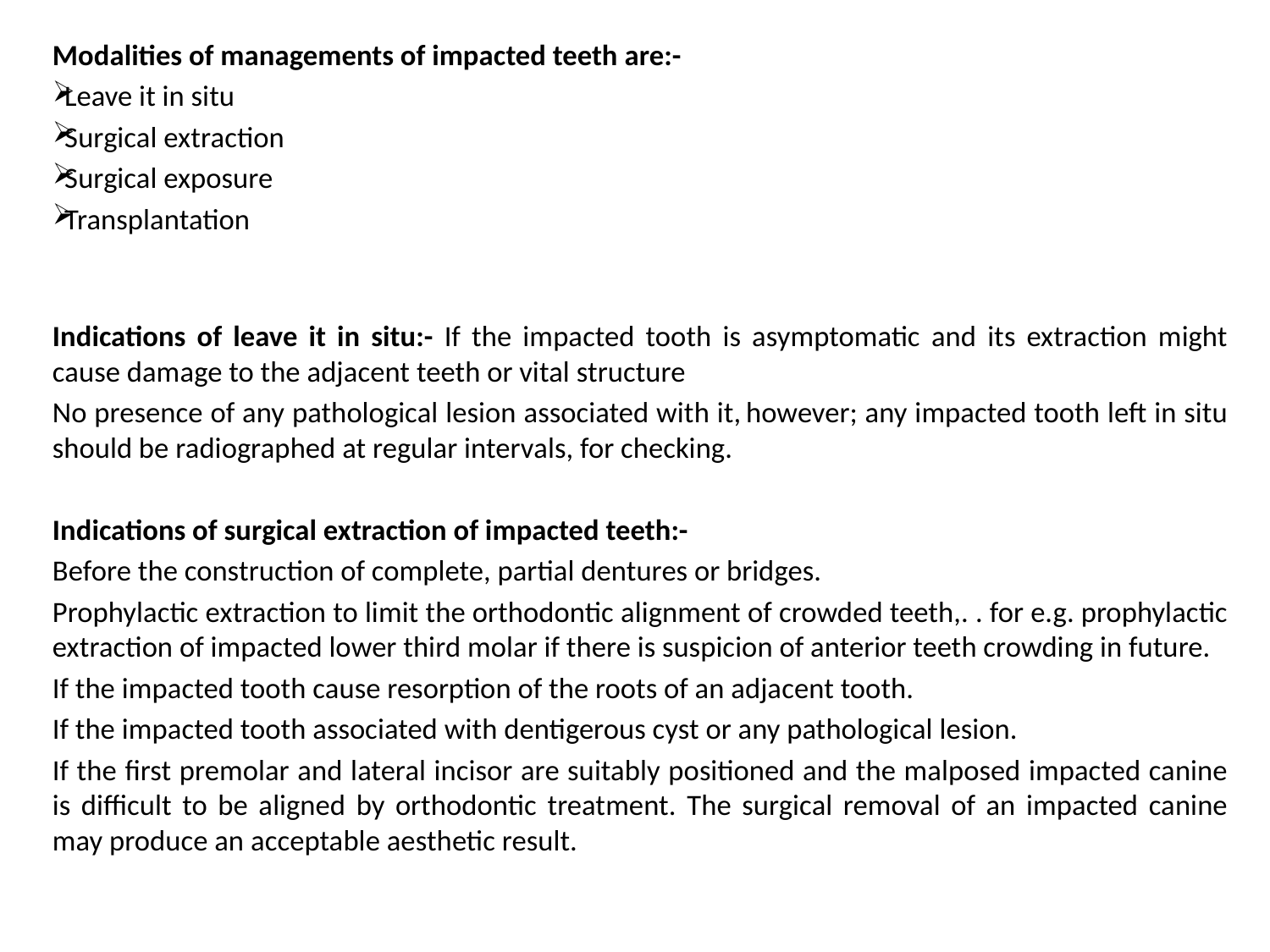

Modalities of managements of impacted teeth are:-
Leave it in situ
Surgical extraction
Surgical exposure
Transplantation

Indications of leave it in situ:- If the impacted tooth is asymptomatic and its extraction might cause damage to the adjacent teeth or vital structure
No presence of any pathological lesion associated with it, however; any impacted tooth left in situ should be radiographed at regular intervals, for checking.

Indications of surgical extraction of impacted teeth:-
Before the construction of complete, partial dentures or bridges.
Prophylactic extraction to limit the orthodontic alignment of crowded teeth,. . for e.g. prophylactic extraction of impacted lower third molar if there is suspicion of anterior teeth crowding in future.
If the impacted tooth cause resorption of the roots of an adjacent tooth.
If the impacted tooth associated with dentigerous cyst or any pathological lesion.
If the first premolar and lateral incisor are suitably positioned and the malposed impacted canine is difficult to be aligned by orthodontic treatment. The surgical removal of an impacted canine may produce an acceptable aesthetic result.